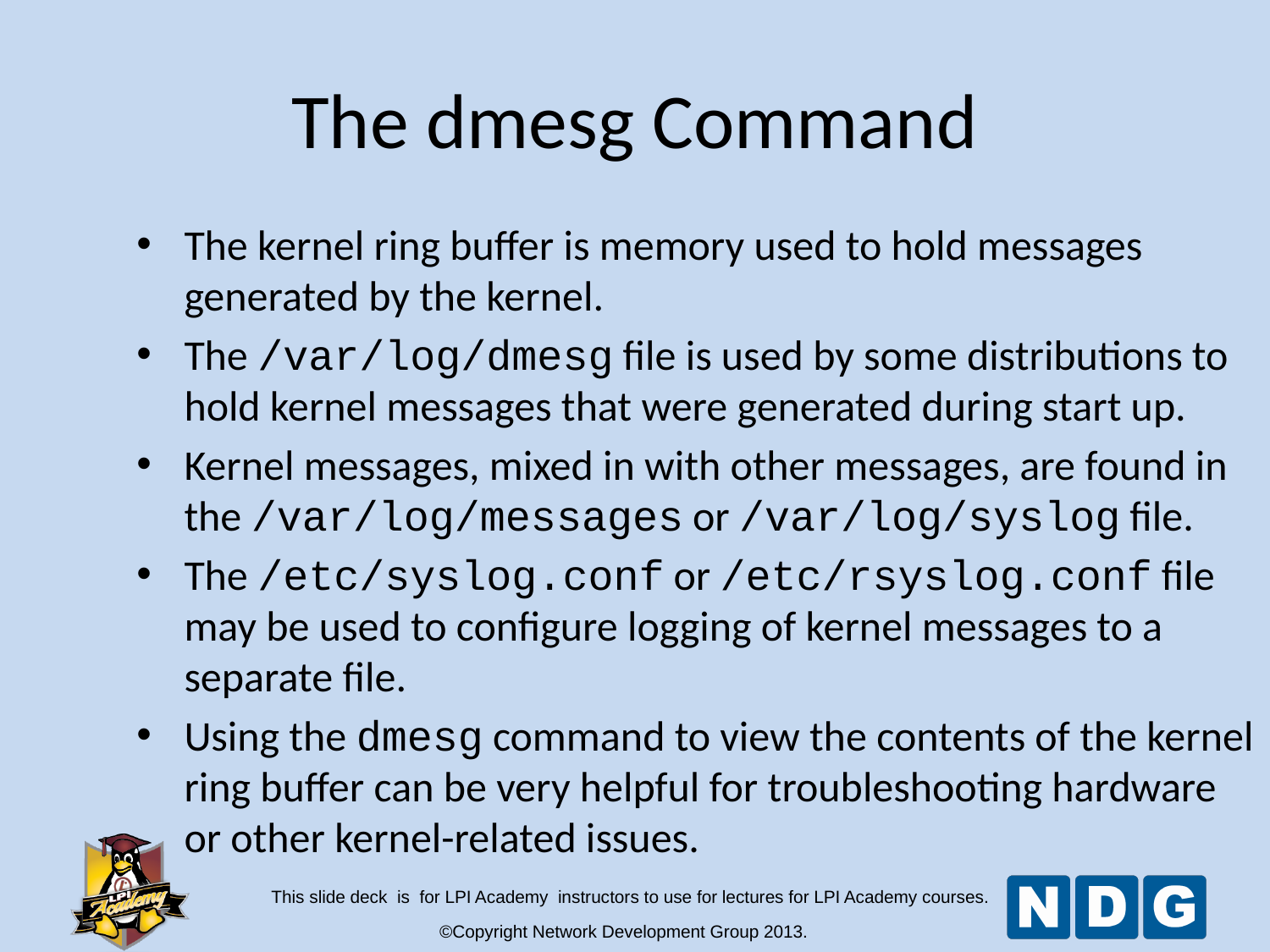

# The dmesg Command
The kernel ring buffer is memory used to hold messages generated by the kernel.
The /var/log/dmesg file is used by some distributions to hold kernel messages that were generated during start up.
Kernel messages, mixed in with other messages, are found in the /var/log/messages or /var/log/syslog file.
The /etc/syslog.conf or /etc/rsyslog.conf file may be used to configure logging of kernel messages to a separate file.
Using the dmesg command to view the contents of the kernel ring buffer can be very helpful for troubleshooting hardware or other kernel-related issues.